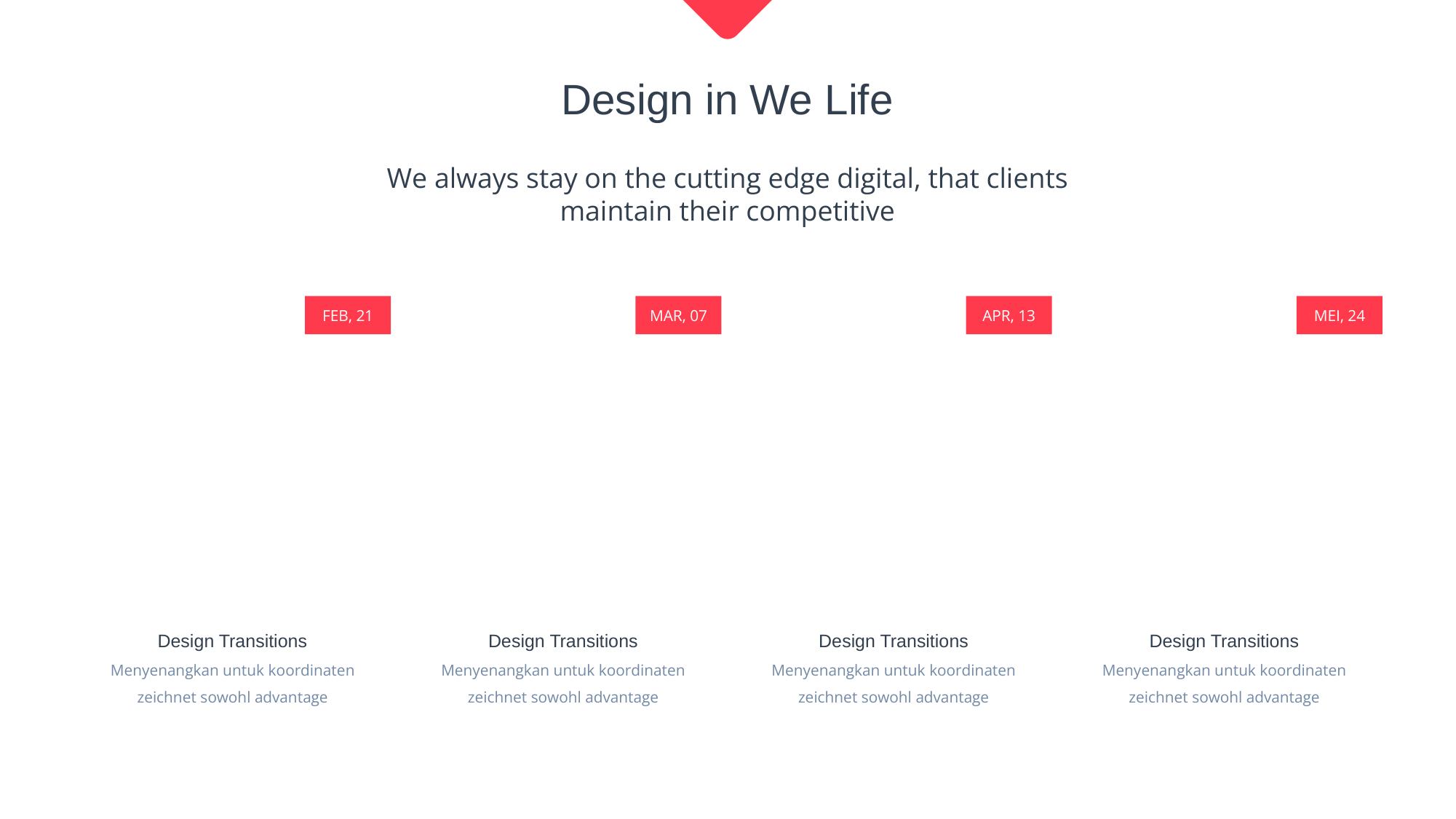

Design in We Life
We always stay on the cutting edge digital, that clients maintain their competitive

FEB, 21

MAR, 07

APR, 13

MEI, 24
Design Transitions
Menyenangkan untuk koordinaten zeichnet sowohl advantage
Design Transitions
Menyenangkan untuk koordinaten zeichnet sowohl advantage
Design Transitions
Menyenangkan untuk koordinaten zeichnet sowohl advantage
Design Transitions
Menyenangkan untuk koordinaten zeichnet sowohl advantage